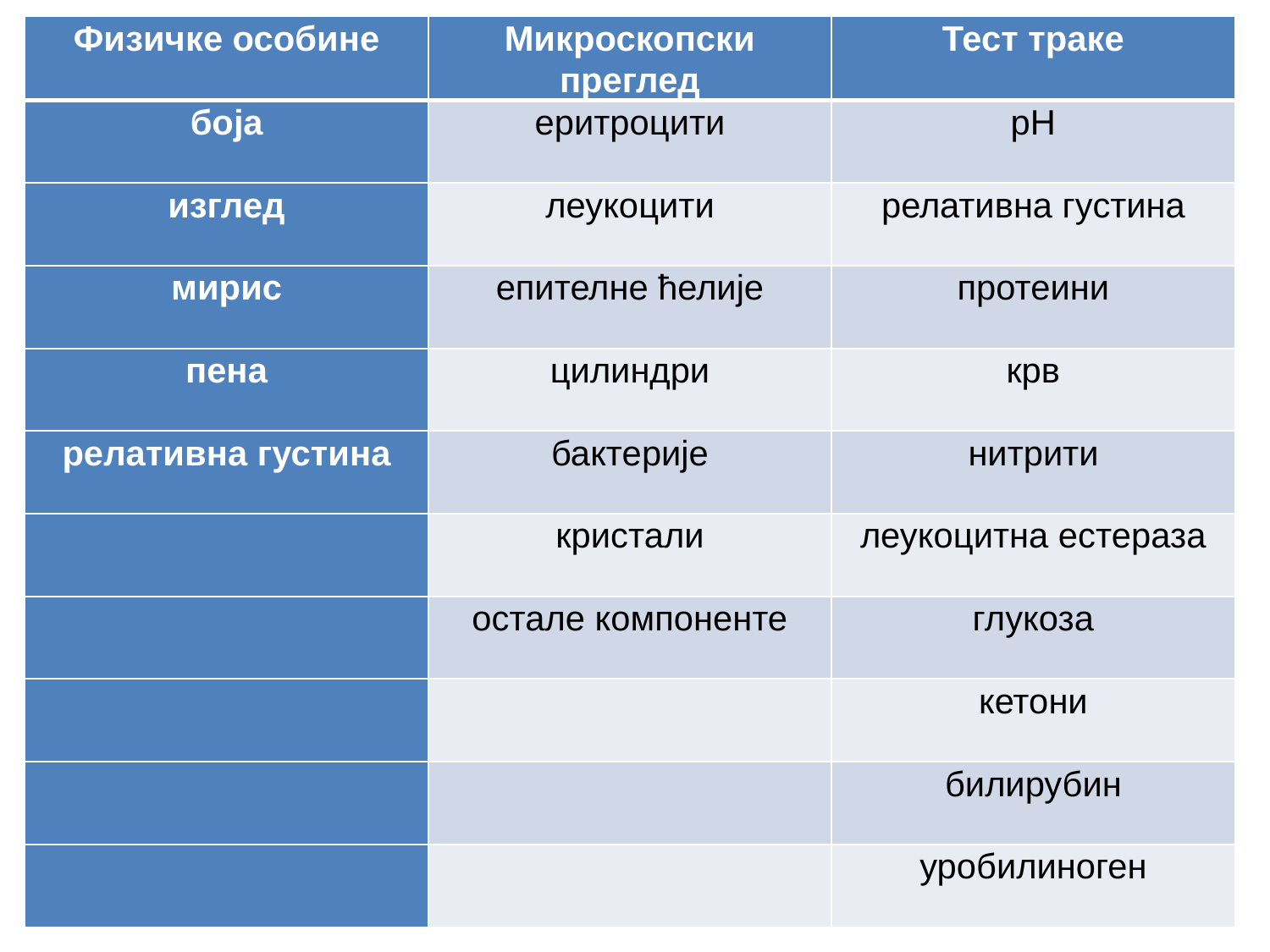

| Физичке особине | Микроскопски преглед | Тест траке |
| --- | --- | --- |
| боја | еритроцити | рН |
| изглед | леукоцити | релативна густина |
| мирис | епителне ћелије | протеини |
| пена | цилиндри | крв |
| релативна густина | бактерије | нитрити |
|  | кристали | леукоцитна естераза |
|  | остале компоненте | глукоза |
|  |  | кетони |
|  |  | билирубин |
|  |  | уробилиноген |